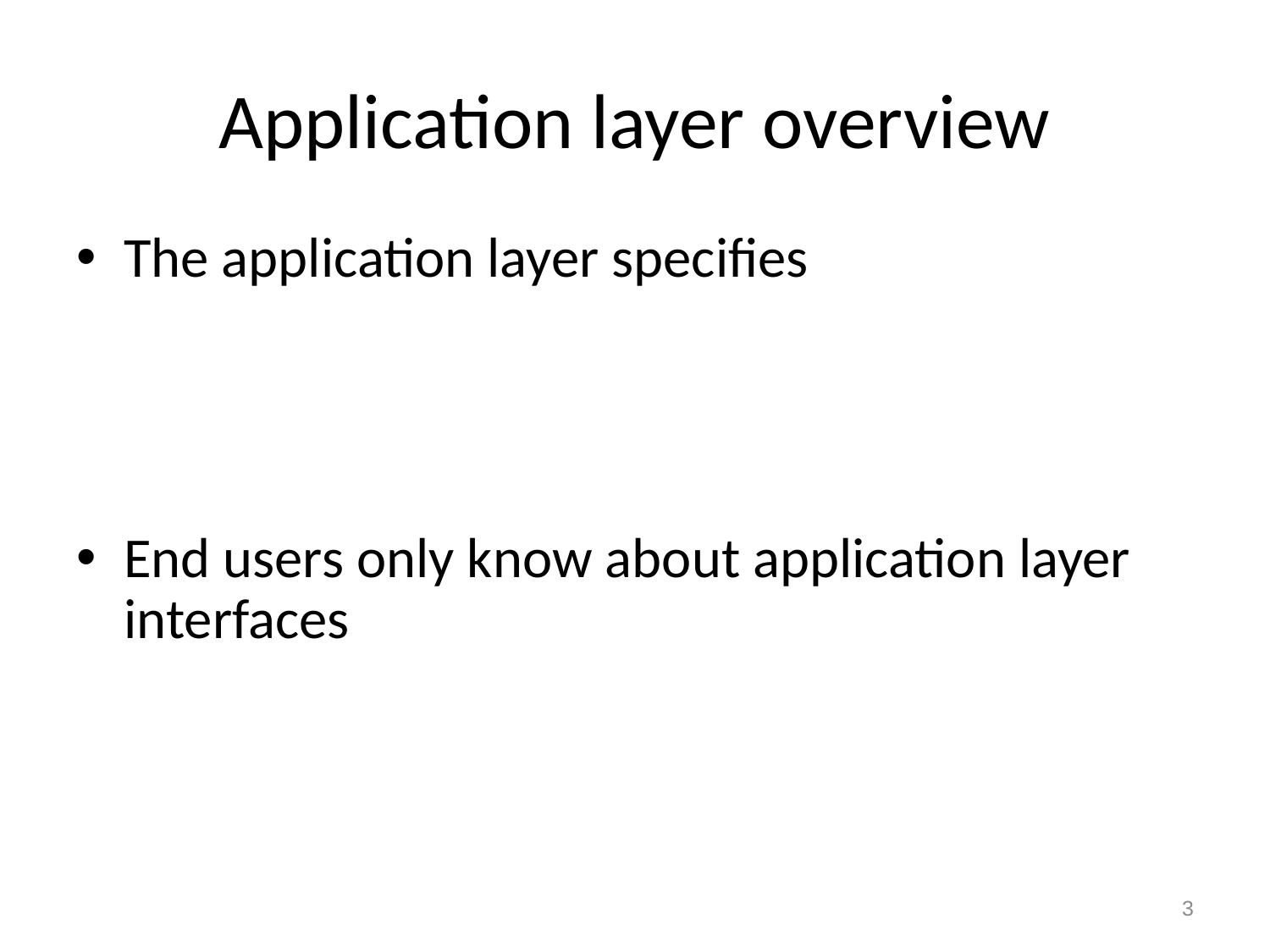

# Application layer overview
The application layer specifies

End users only know about application layer interfaces
3